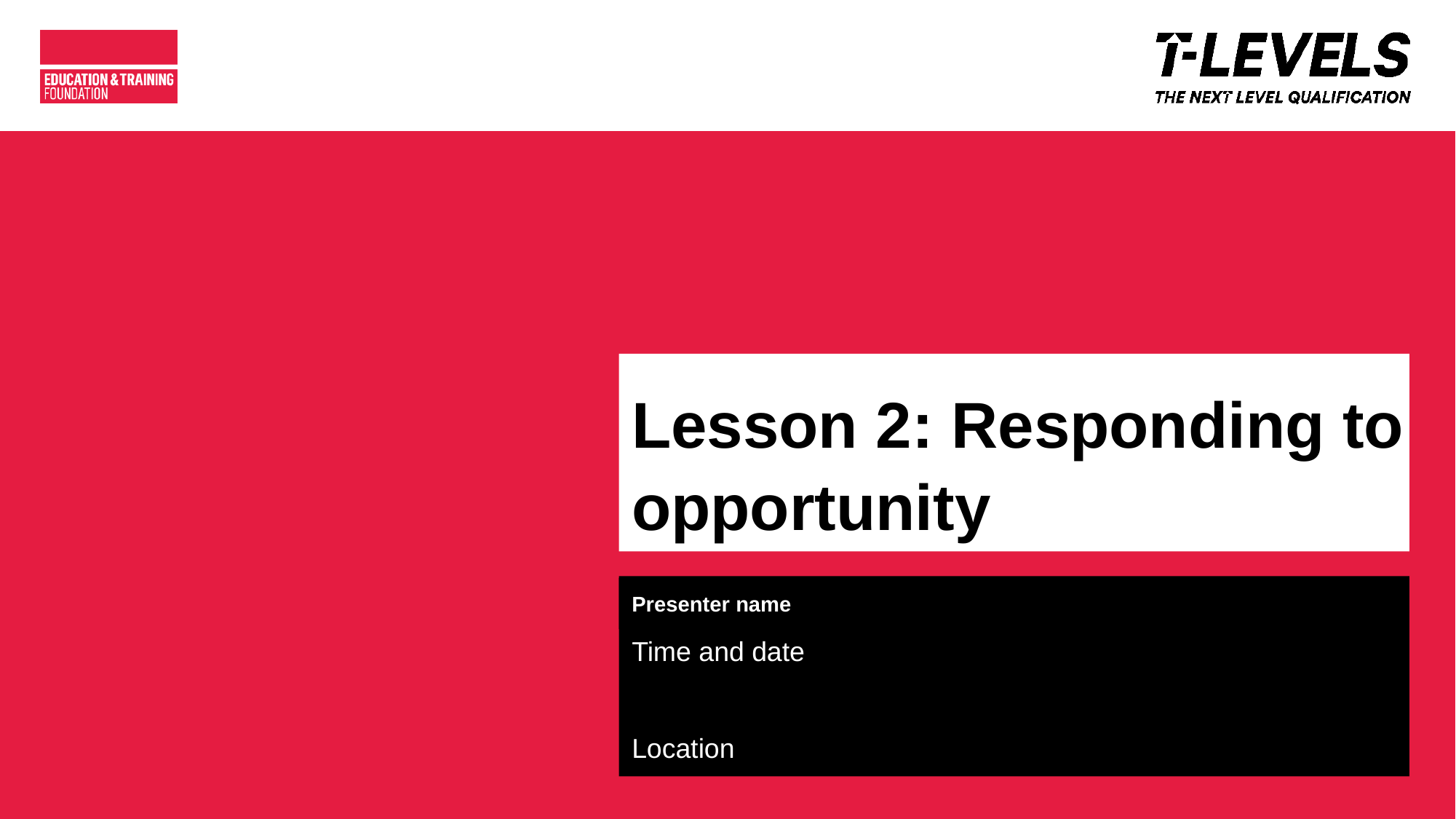

# Lesson 2: Responding to opportunity
Presenter name
Time and date
Location